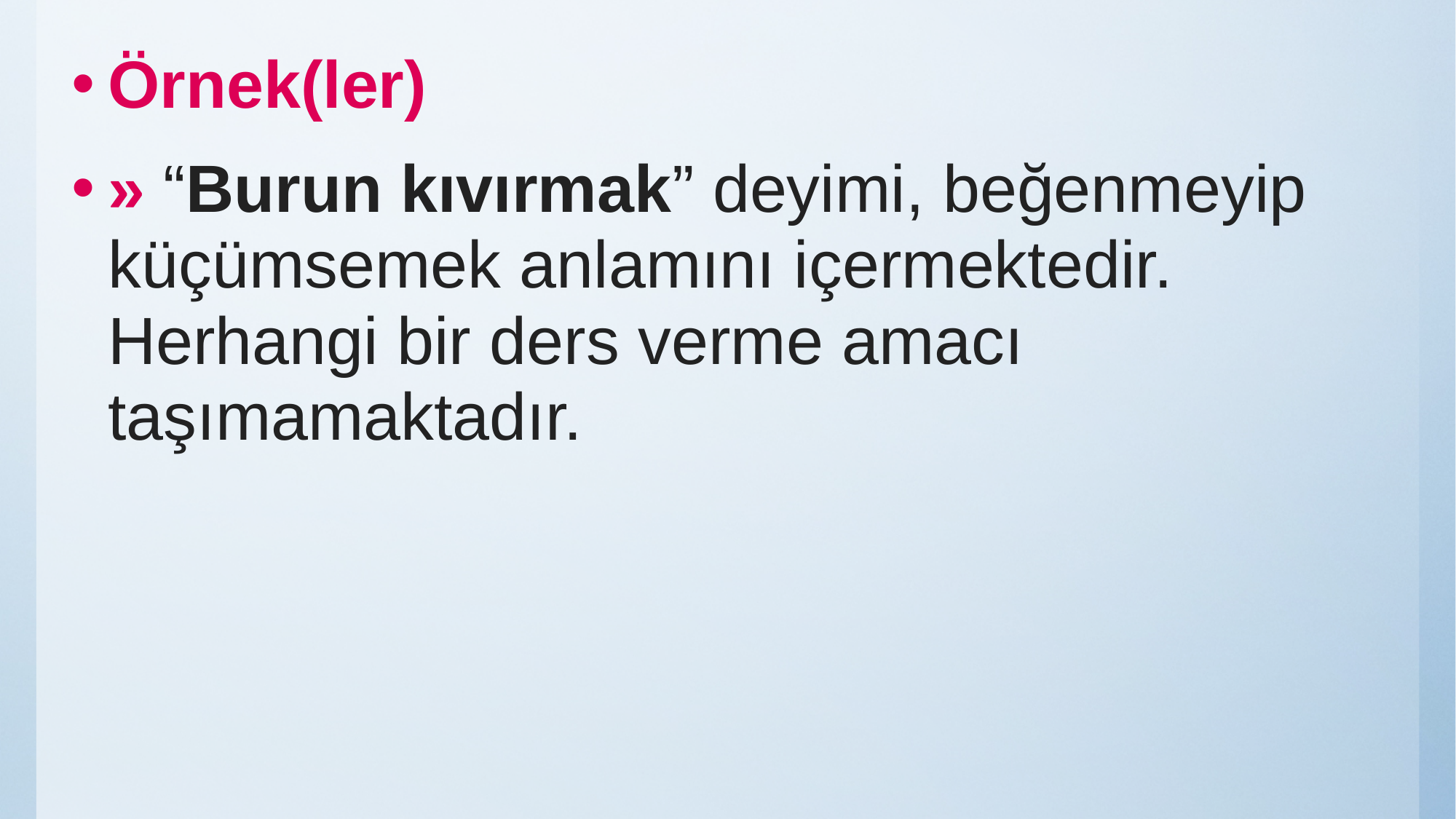

#
Örnek(ler)
» “Burun kıvırmak” deyimi, beğenmeyip küçümsemek anlamını içermektedir. Herhangi bir ders verme amacı taşımamaktadır.